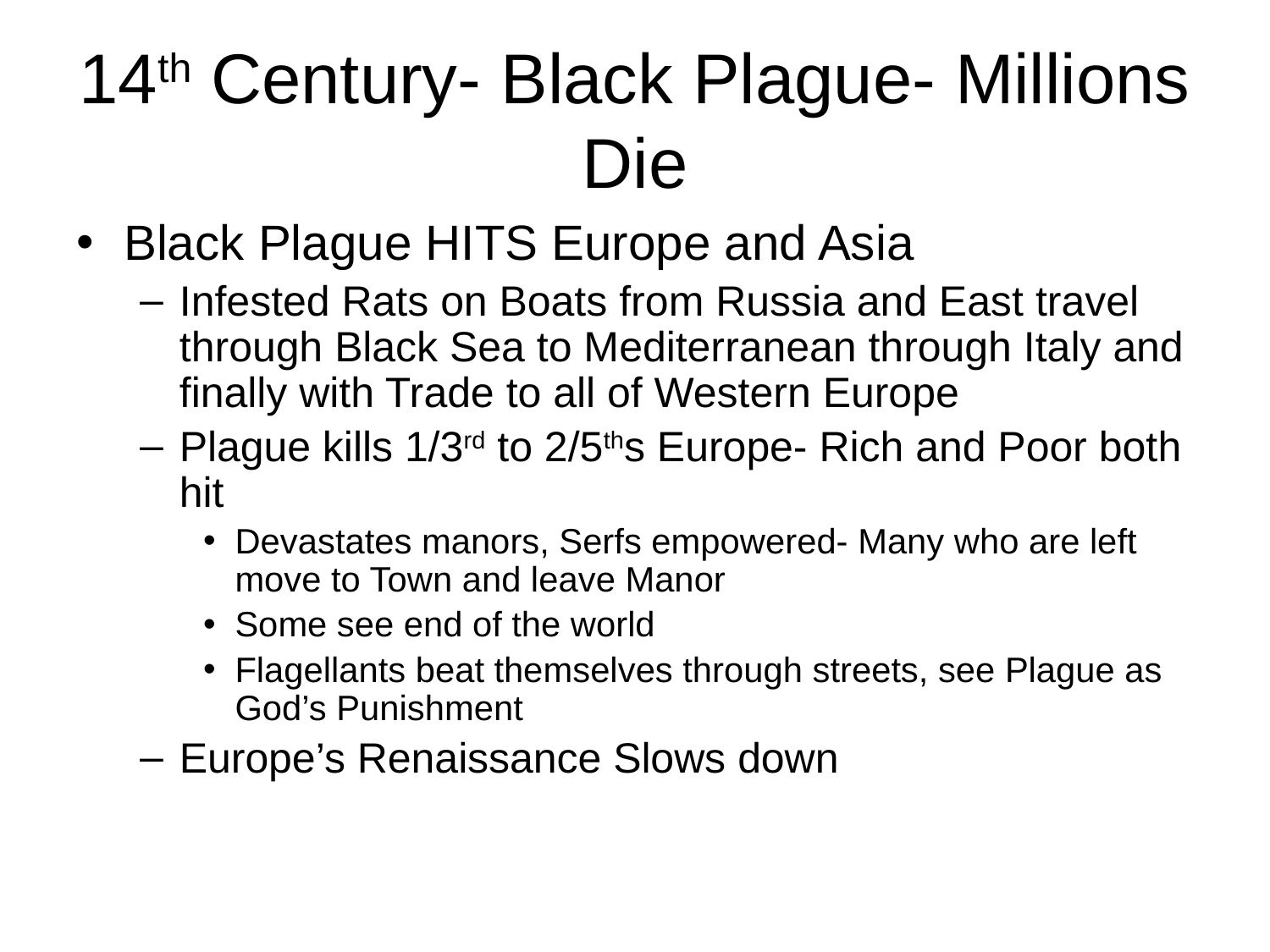

# 14th Century- Black Plague- Millions Die
Black Plague HITS Europe and Asia
Infested Rats on Boats from Russia and East travel through Black Sea to Mediterranean through Italy and finally with Trade to all of Western Europe
Plague kills 1/3rd to 2/5ths Europe- Rich and Poor both hit
Devastates manors, Serfs empowered- Many who are left move to Town and leave Manor
Some see end of the world
Flagellants beat themselves through streets, see Plague as God’s Punishment
Europe’s Renaissance Slows down